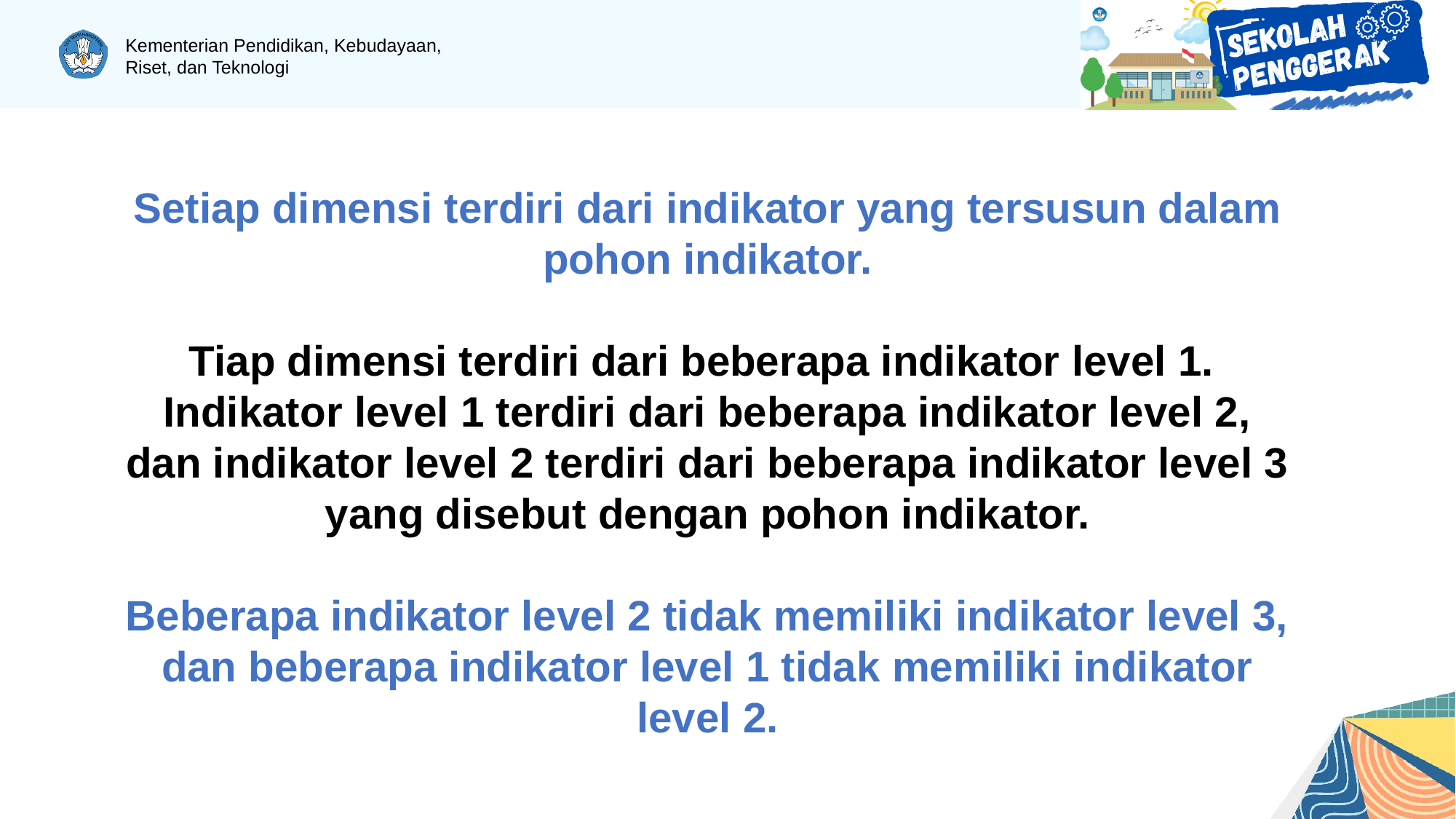

Setiap dimensi terdiri dari indikator yang tersusun dalam pohon indikator.

Tiap dimensi terdiri dari beberapa indikator level 1.
Indikator level 1 terdiri dari beberapa indikator level 2, dan indikator level 2 terdiri dari beberapa indikator level 3 yang disebut dengan pohon indikator.

Beberapa indikator level 2 tidak memiliki indikator level 3, dan beberapa indikator level 1 tidak memiliki indikator level 2.